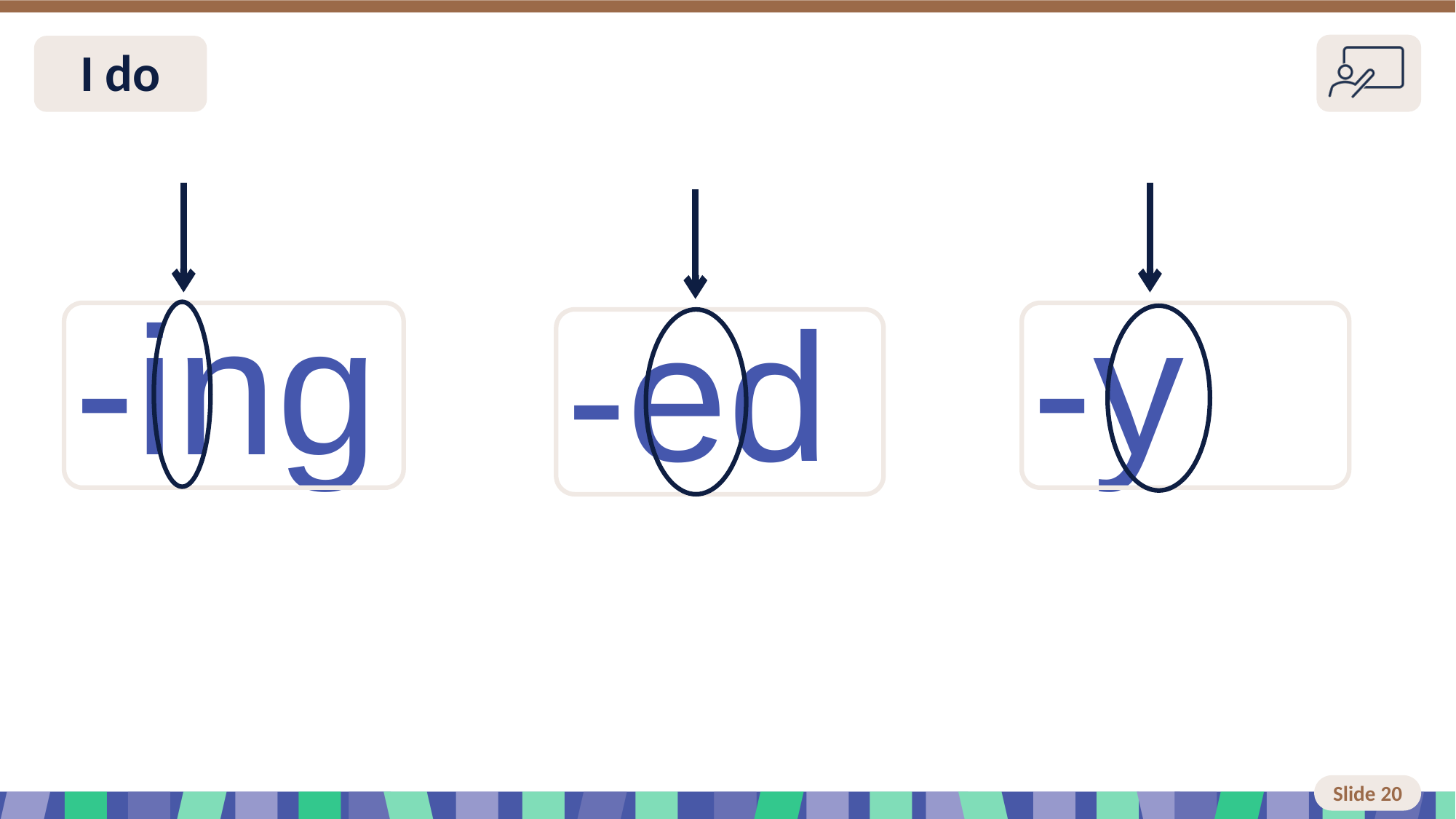

Slide 20 I do
-ing

-y

-ed